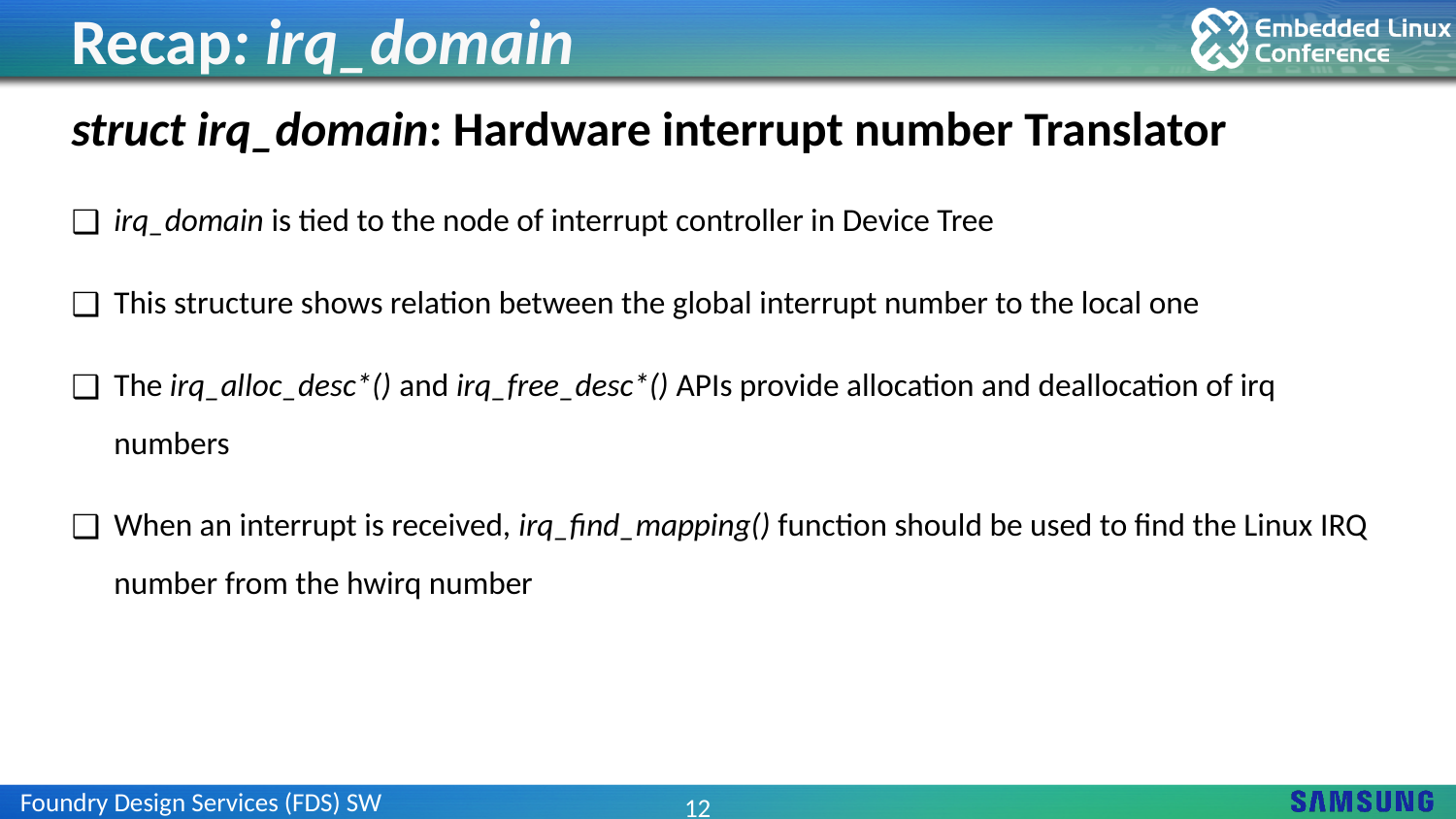

# Recap: irq_domain
struct irq_domain: Hardware interrupt number Translator
irq_domain is tied to the node of interrupt controller in Device Tree
This structure shows relation between the global interrupt number to the local one
The irq_alloc_desc*() and irq_free_desc*() APIs provide allocation and deallocation of irq numbers
When an interrupt is received, irq_find_mapping() function should be used to find the Linux IRQ number from the hwirq number